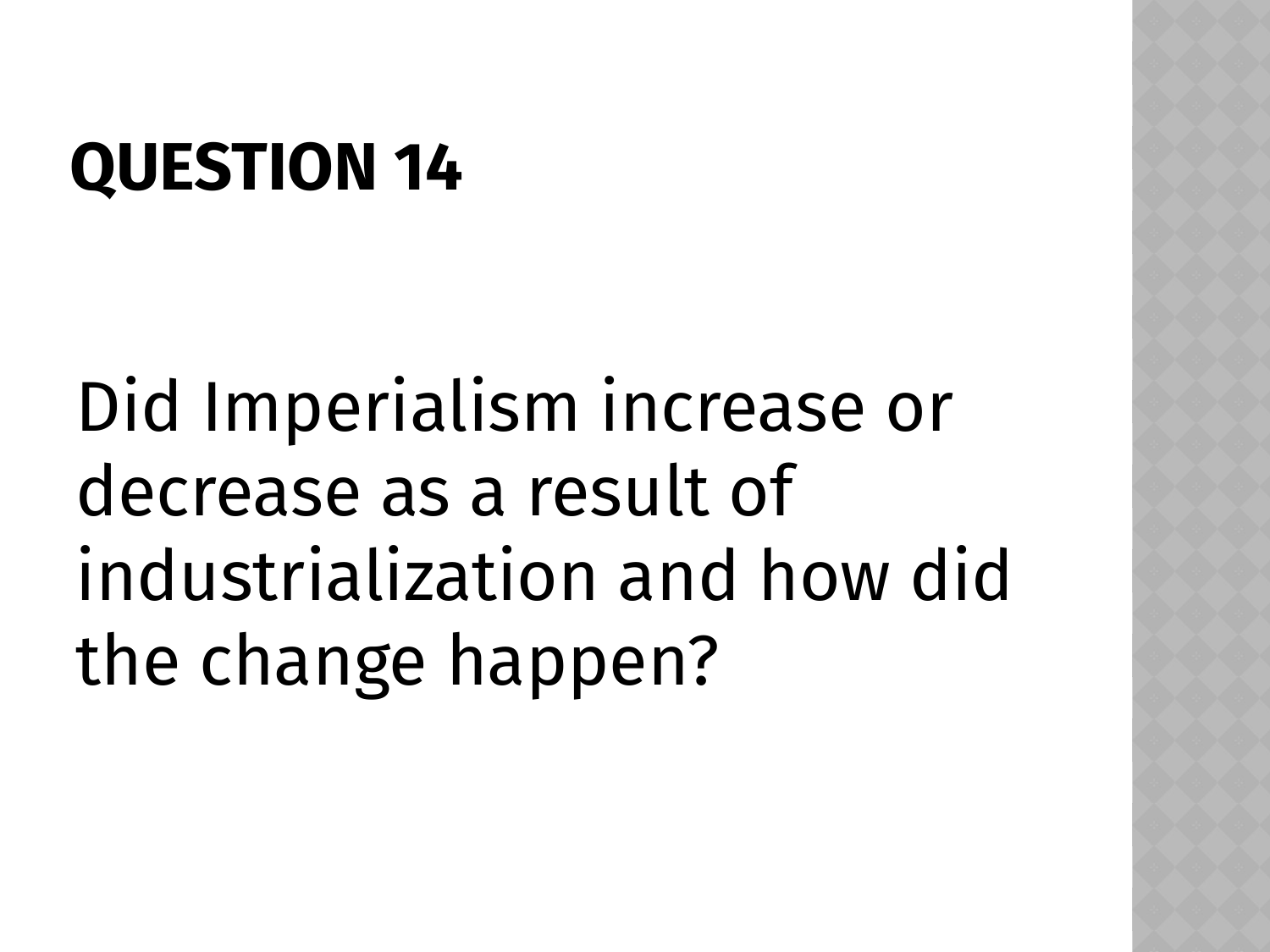

# Question 14

Did Imperialism increase or decrease as a result of industrialization and how did the change happen?